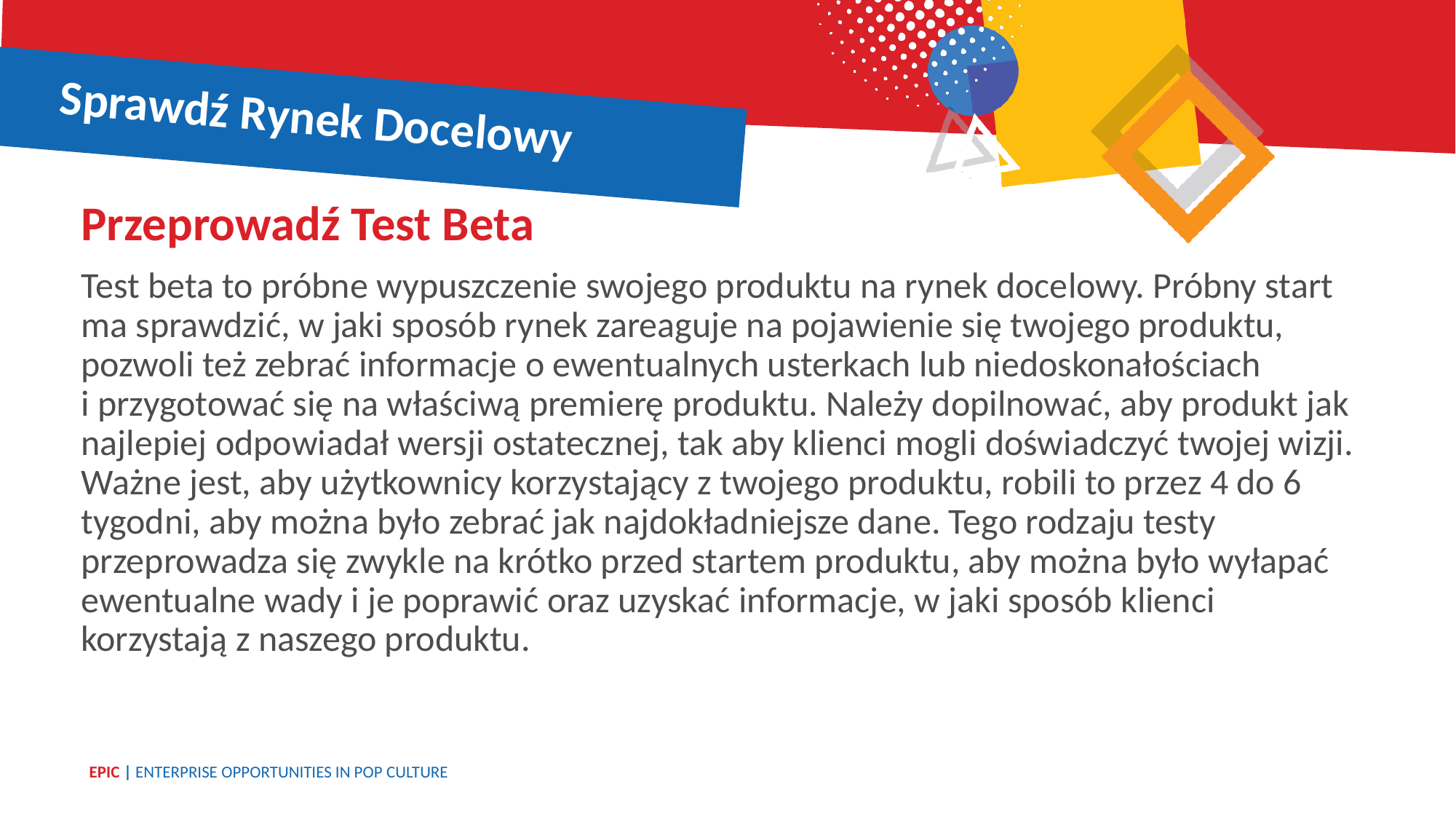

Sprawdź Rynek Docelowy
Przeprowadź Test Beta
Test beta to próbne wypuszczenie swojego produktu na rynek docelowy. Próbny start ma sprawdzić, w jaki sposób rynek zareaguje na pojawienie się twojego produktu, pozwoli też zebrać informacje o ewentualnych usterkach lub niedoskonałościach
i przygotować się na właściwą premierę produktu. Należy dopilnować, aby produkt jak najlepiej odpowiadał wersji ostatecznej, tak aby klienci mogli doświadczyć twojej wizji. Ważne jest, aby użytkownicy korzystający z twojego produktu, robili to przez 4 do 6 tygodni, aby można było zebrać jak najdokładniejsze dane. Tego rodzaju testy przeprowadza się zwykle na krótko przed startem produktu, aby można było wyłapać ewentualne wady i je poprawić oraz uzyskać informacje, w jaki sposób klienci korzystają z naszego produktu.